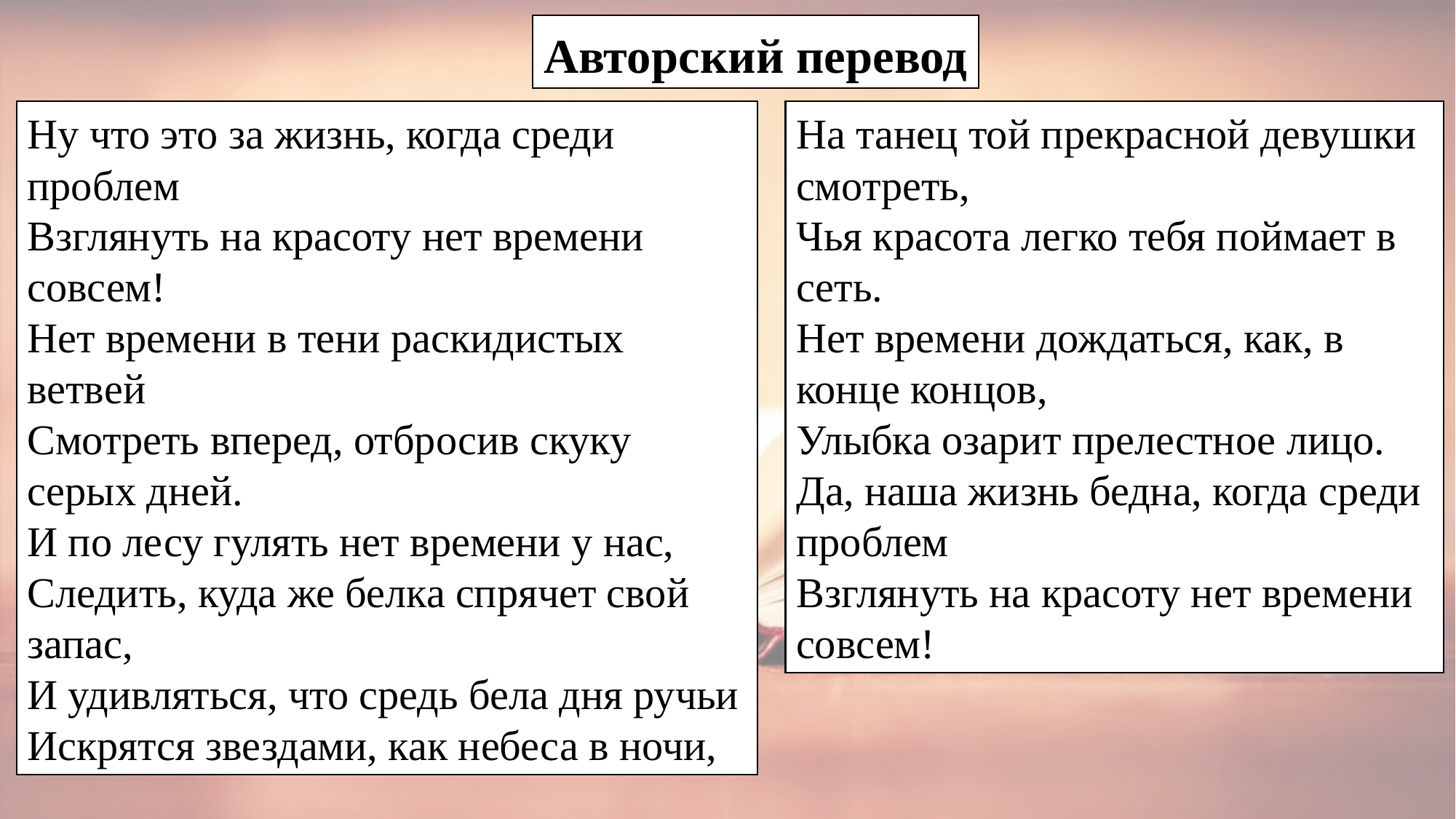

Авторский перевод
Ну что это за жизнь, когда среди проблем
Взглянуть на красоту нет времени совсем!
Нет времени в тени раскидистых ветвей
Смотреть вперед, отбросив скуку серых дней.
И по лесу гулять нет времени у нас,
Следить, куда же белка спрячет свой запас,
И удивляться, что средь бела дня ручьи
Искрятся звездами, как небеса в ночи,
На танец той прекрасной девушки смотреть,
Чья красота легко тебя поймает в сеть.
Нет времени дождаться, как, в конце концов,
Улыбка озарит прелестное лицо.
Да, наша жизнь бедна, когда среди проблем
Взглянуть на красоту нет времени совсем!